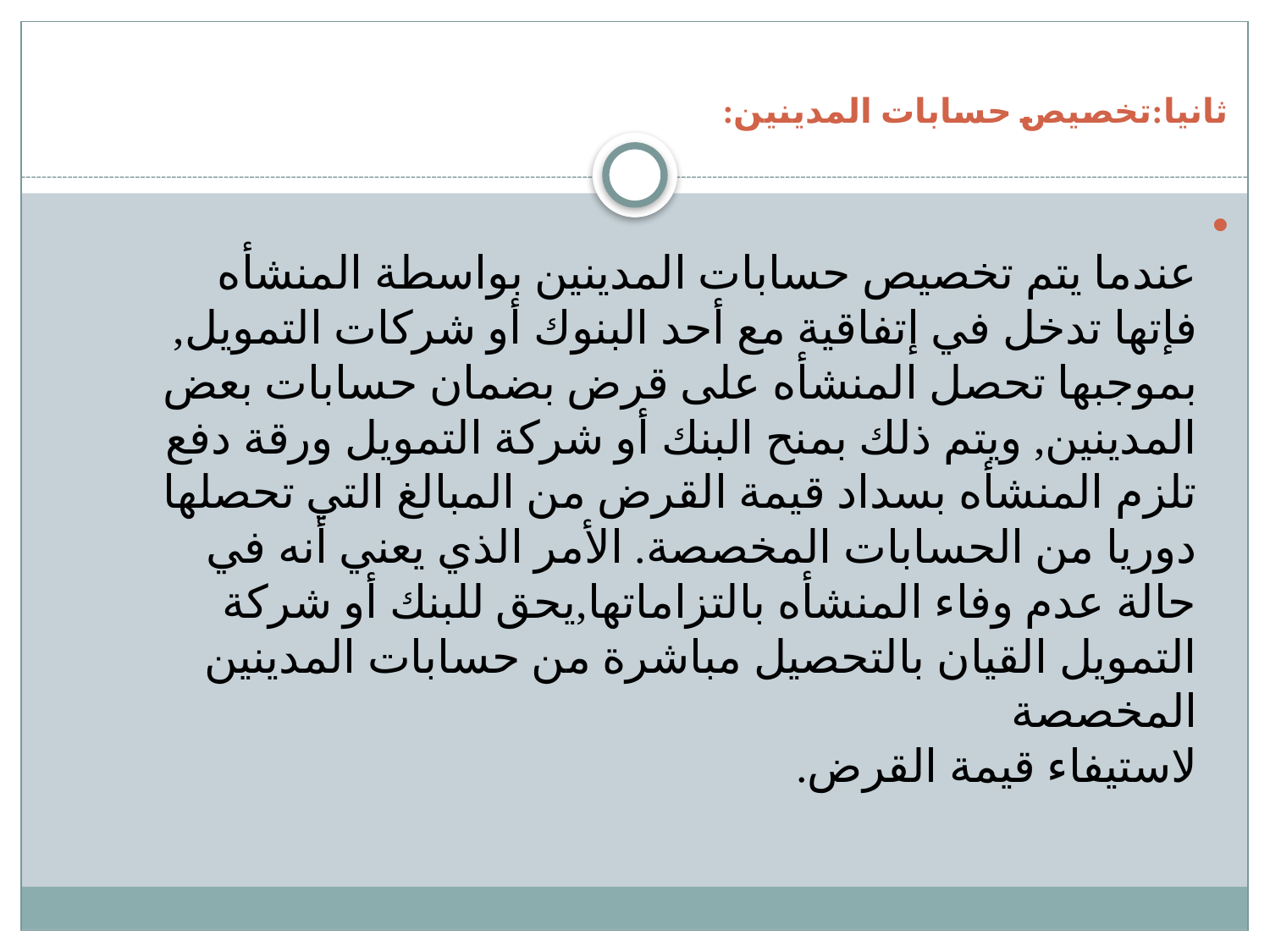

#
ثانيا:تخصيص حسابات المدينين:

عندما يتم تخصيص حسابات المدينين بواسطة المنشأه فإتها تدخل في إتفاقية مع أحد البنوك أو شركات التمويل, بموجبها تحصل المنشأه على قرض بضمان حسابات بعض المدينين, ويتم ذلك بمنح البنك أو شركة التمويل ورقة دفع تلزم المنشأه بسداد قيمة القرض من المبالغ التي تحصلها دوريا من الحسابات المخصصة. الأمر الذي يعني أنه في حالة عدم وفاء المنشأه بالتزاماتها,يحق للبنك أو شركة التمويل القيان بالتحصيل مباشرة من حسابات المدينين المخصصة
لاستيفاء قيمة القرض.